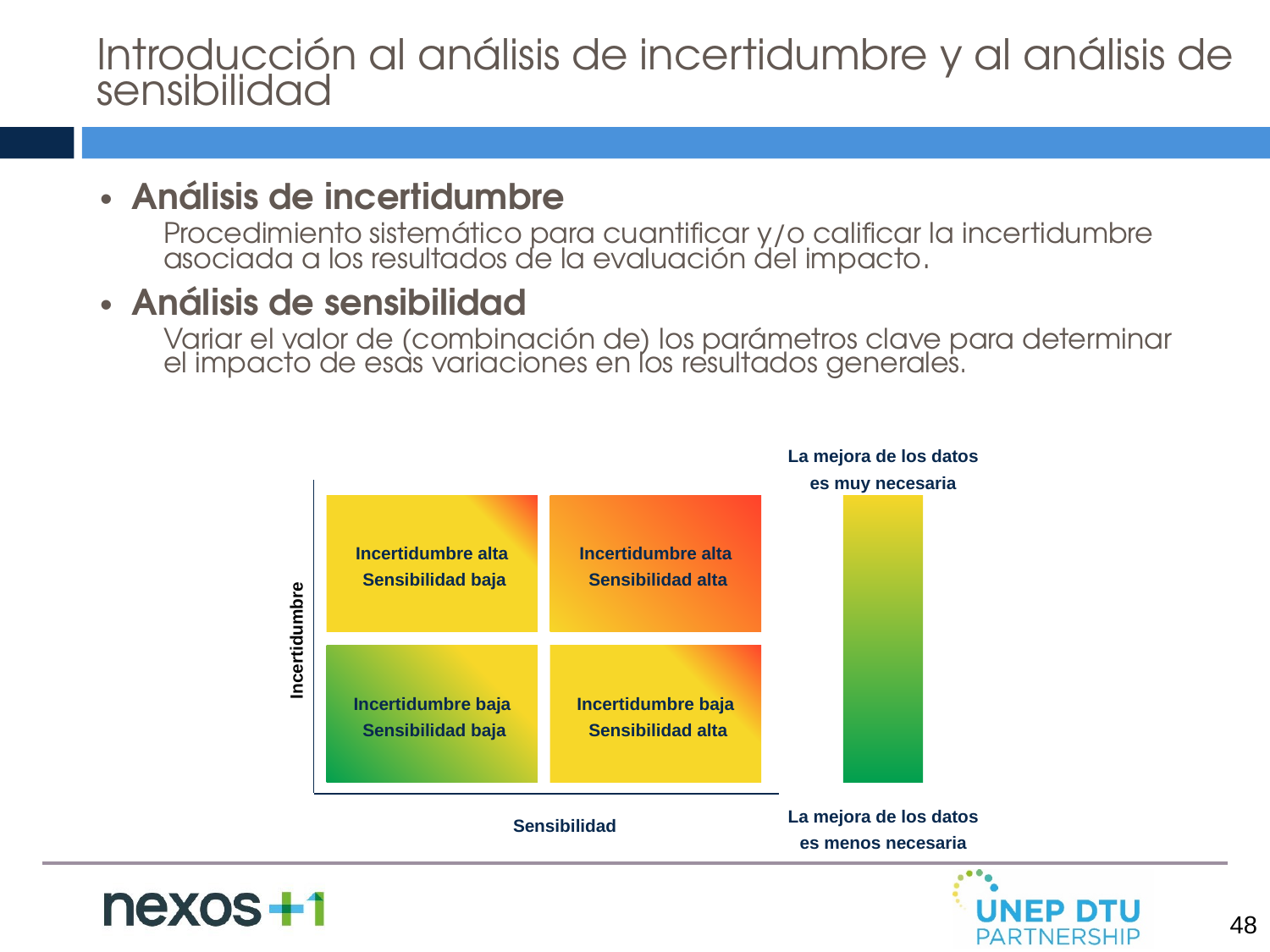

# Introducción al análisis de incertidumbre y al análisis de sensibilidad
Análisis de incertidumbre
Procedimiento sistemático para cuantificar y/o calificar la incertidumbre asociada a los resultados de la evaluación del impacto.
Análisis de sensibilidad
Variar el valor de (combinación de) los parámetros clave para determinar el impacto de esas variaciones en los resultados generales.
La mejora de los datos es muy necesaria
Incertidumbre alta
 Sensibilidad baja
Incertidumbre alta
 Sensibilidad alta
Incertidumbre baja
 Sensibilidad baja
Incertidumbre baja
 Sensibilidad alta

Incertidumbre
La mejora de los datos es menos necesaria
Sensibilidad